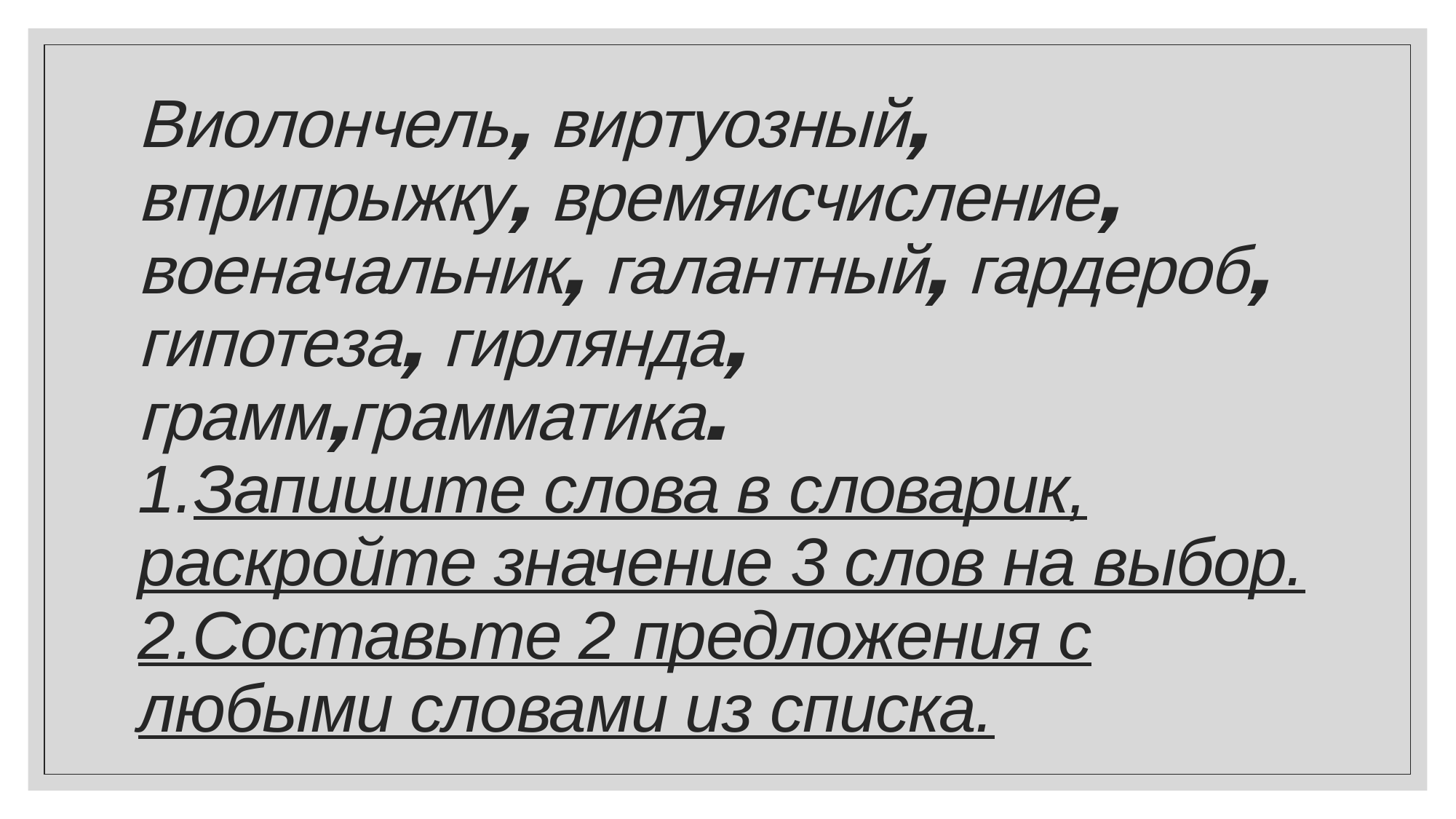

# Виолончель, виртуозный, вприпрыжку, времяисчисление, военачальник, галантный, гардероб, гипотеза, гирлянда, грамм,грамматика. 1.Запишите слова в словарик, раскройте значение 3 слов на выбор. 2.Составьте 2 предложения с любыми словами из списка.